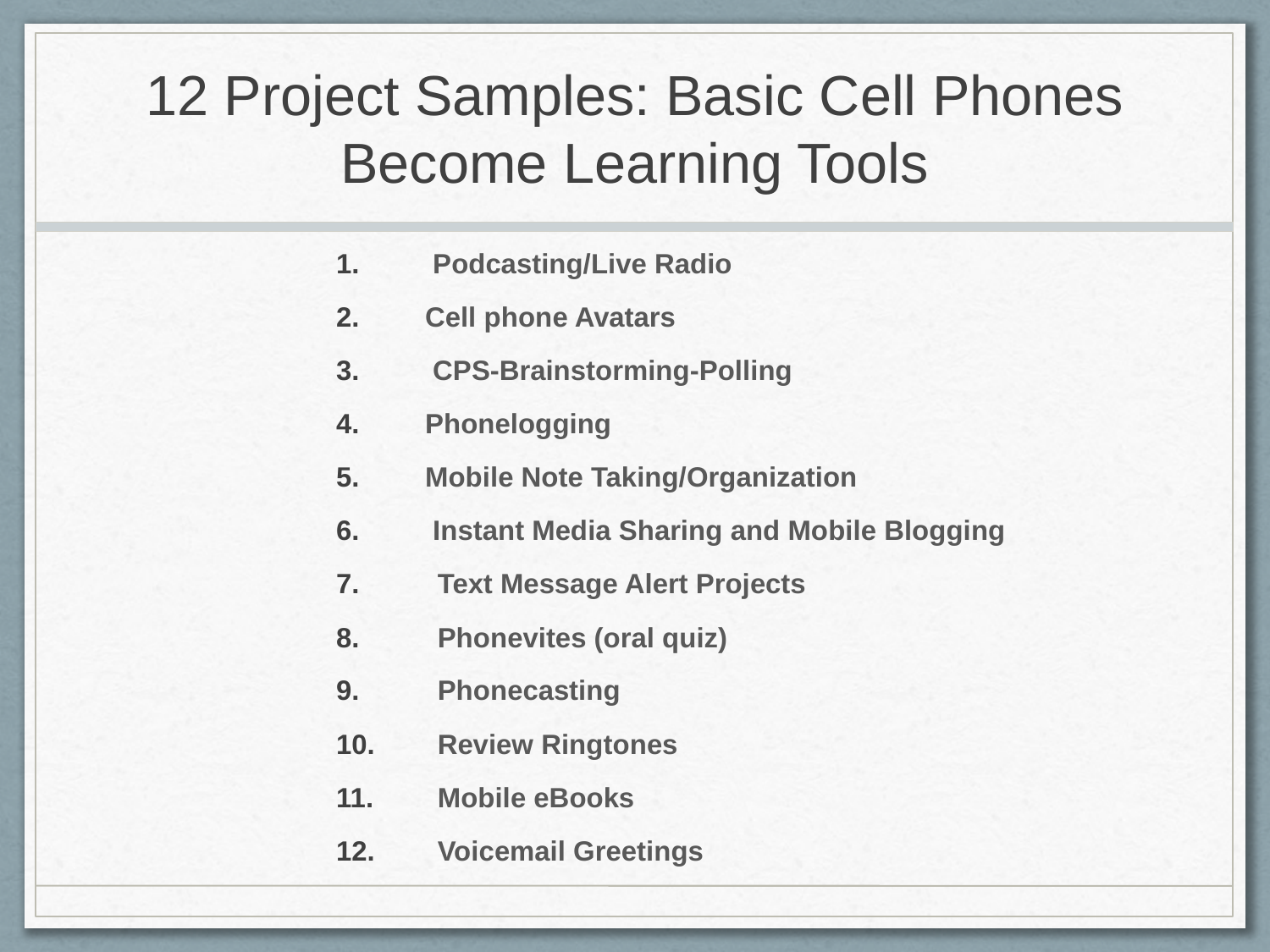

# 12 Project Samples: Basic Cell Phones Become Learning Tools
 Podcasting/Live Radio
Cell phone Avatars
 CPS-Brainstorming-Polling
Phonelogging
Mobile Note Taking/Organization
 Instant Media Sharing and Mobile Blogging
Text Message Alert Projects
Phonevites (oral quiz)
Phonecasting
Review Ringtones
Mobile eBooks
Voicemail Greetings